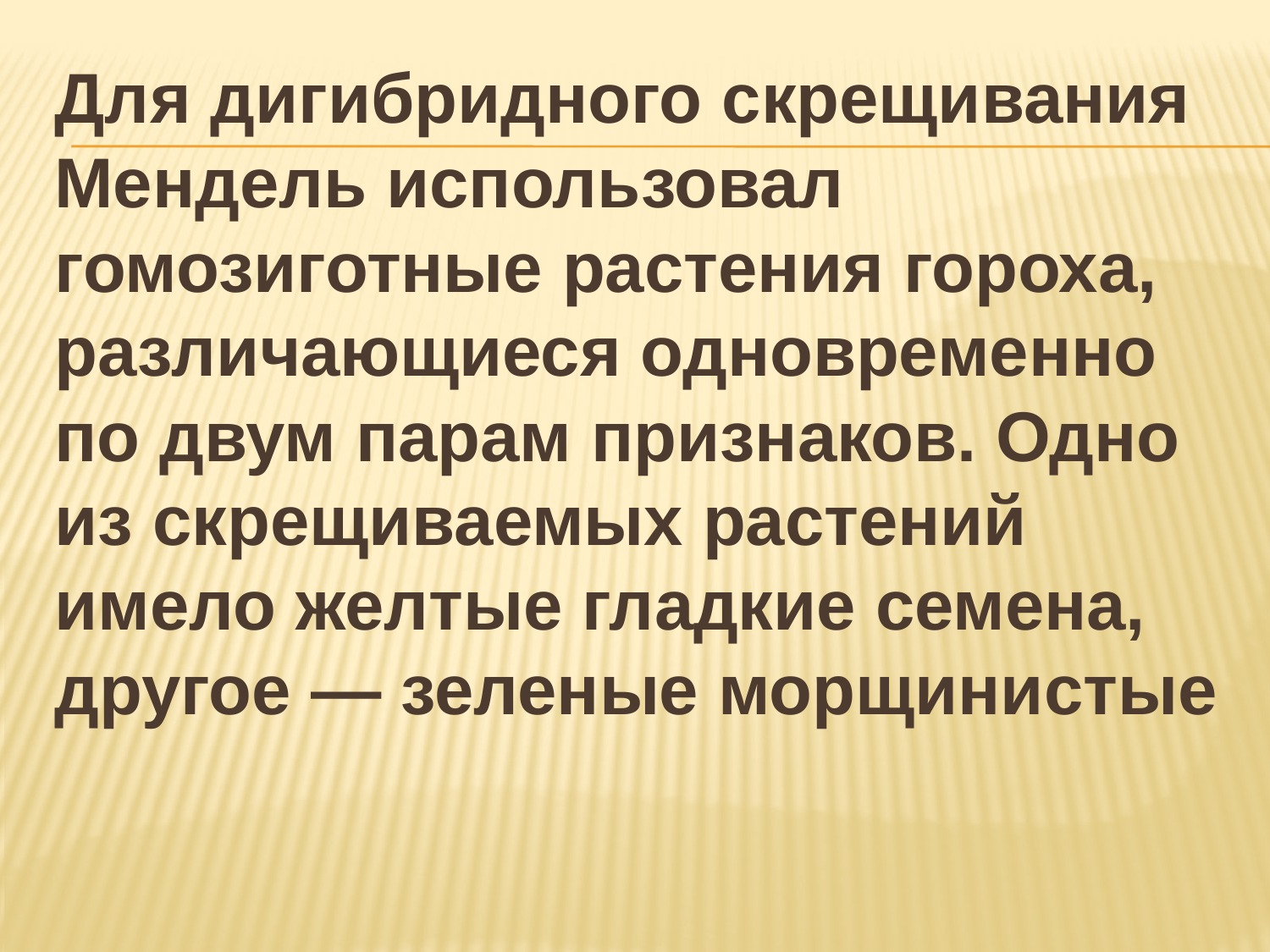

Для дигибридного скрещивания Мендель использовал гомозиготные растения гороха, различающиеся одновременно по двум парам признаков. Одно из скрещиваемых растений имело желтые гладкие семена, другое — зеленые морщинистые
#